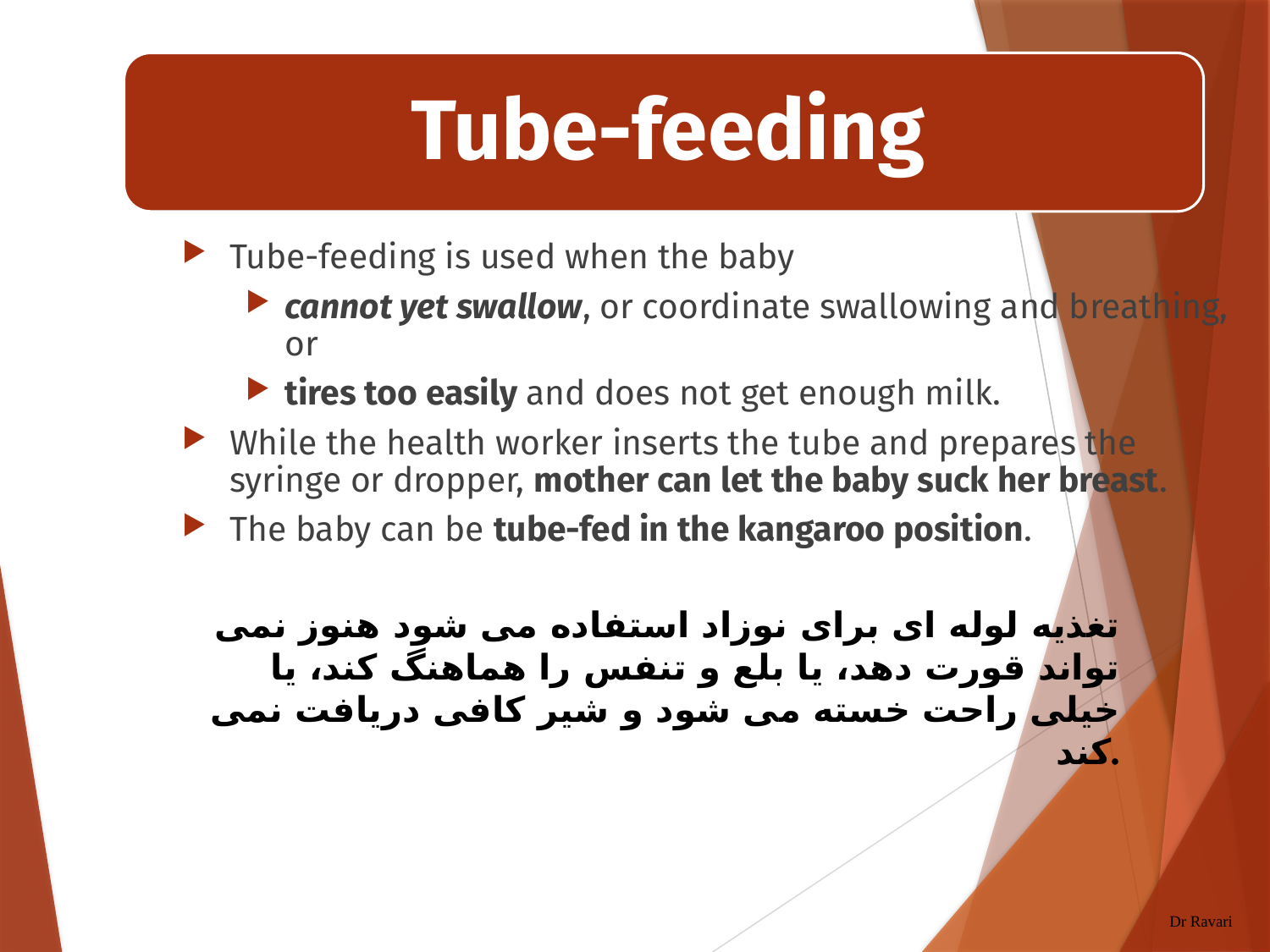

Tube-feeding
Tube-feeding is used when the baby
cannot yet swallow, or coordinate swallowing and breathing, or
tires too easily and does not get enough milk.
While the health worker inserts the tube and prepares the syringe or dropper, mother can let the baby suck her breast.
The baby can be tube-fed in the kangaroo position.
تغذیه لوله ای برای نوزاد استفاده می شود هنوز نمی تواند قورت دهد، یا بلع و تنفس را هماهنگ کند، یا خیلی راحت خسته می شود و شیر کافی دریافت نمی کند.
Dr Ravari